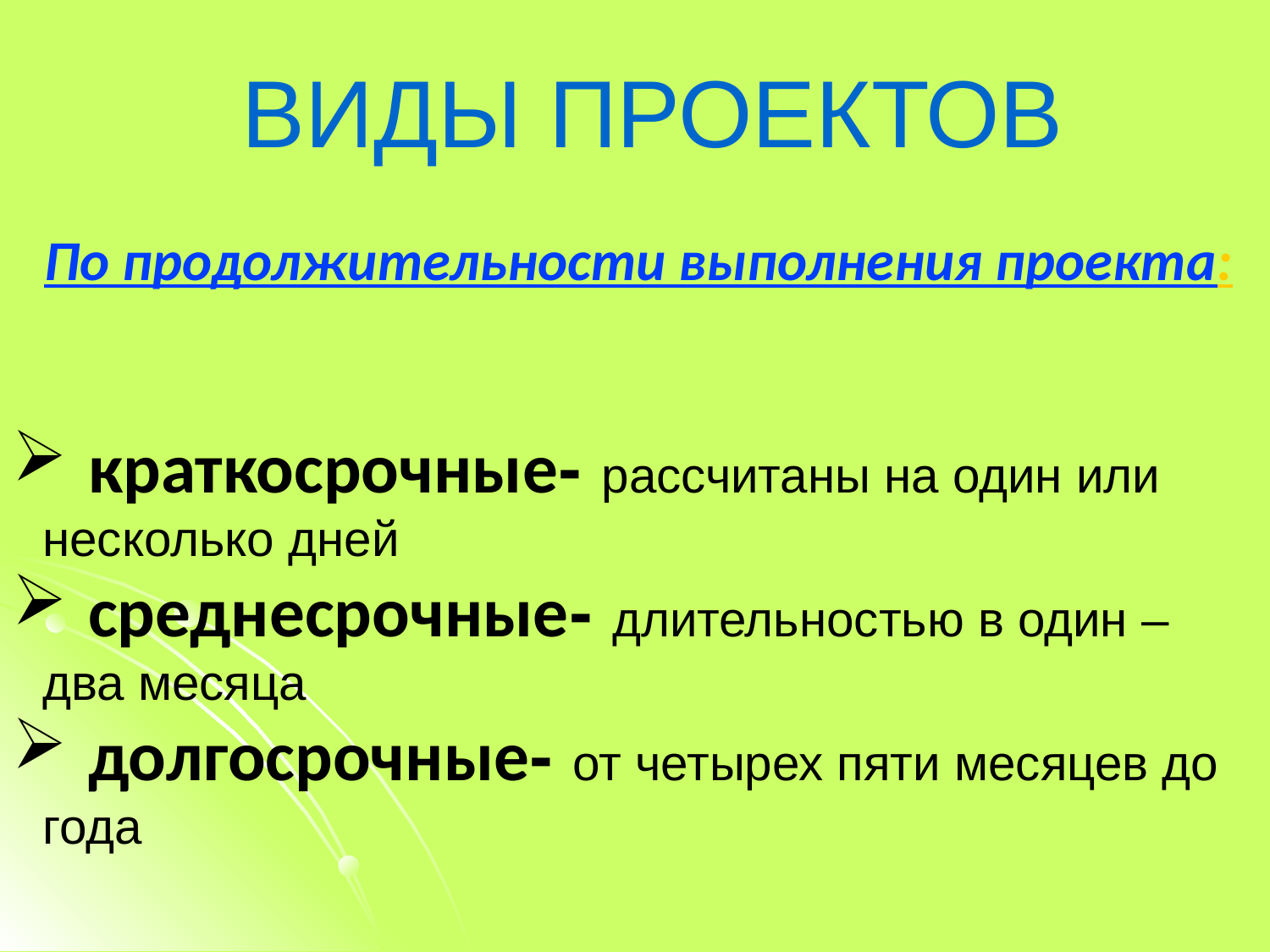

ВИДЫ ПРОЕКТОВ
По продолжительности выполнения проекта:

 краткосрочные- рассчитаны на один или несколько дней
 среднесрочные- длительностью в один – два месяца
 долгосрочные- от четырех пяти месяцев до года